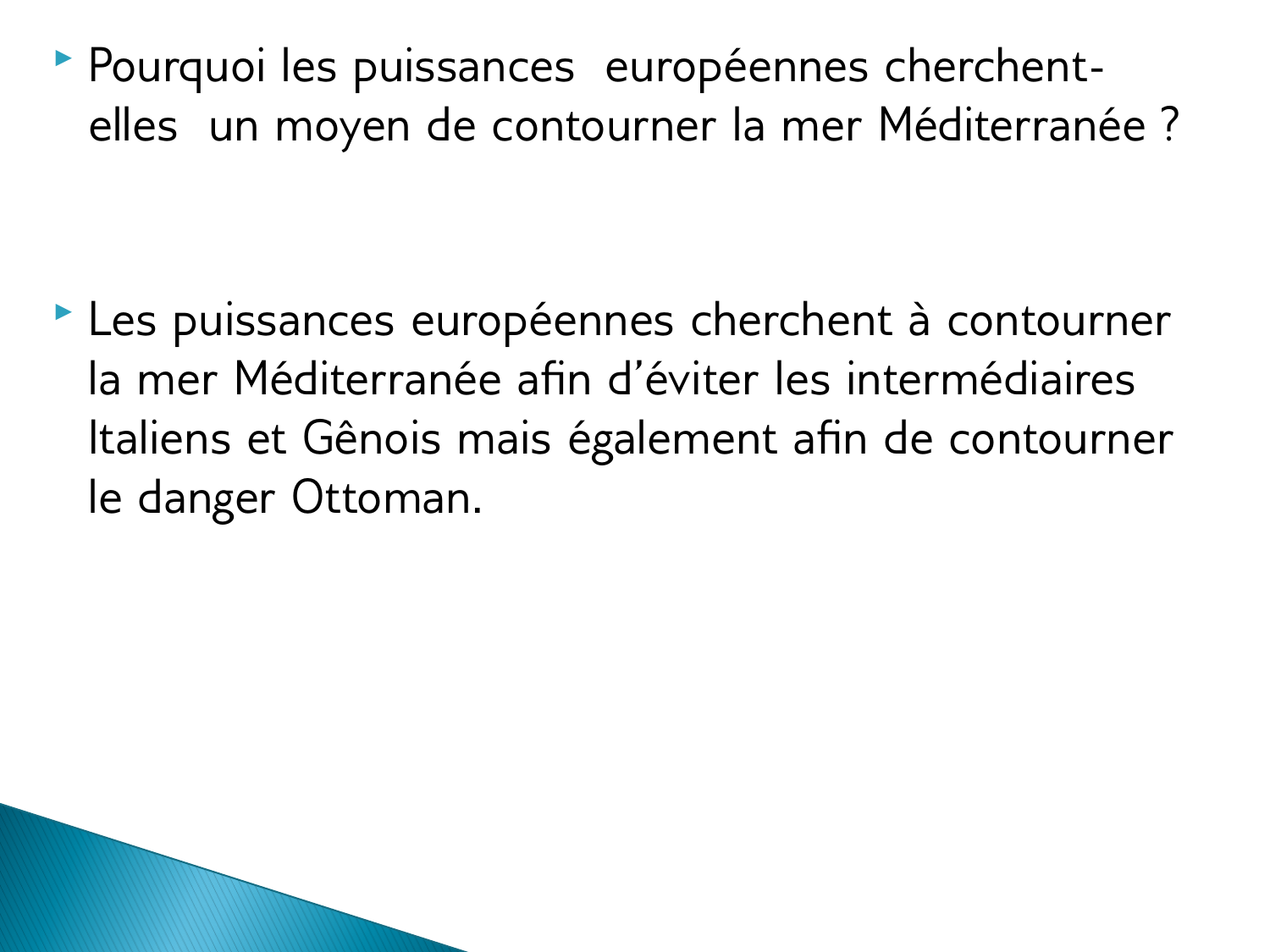

Pourquoi les puissances  européennes cherchent-elles  un moyen de contourner la mer Méditerranée ?

Les puissances européennes cherchent à contourner la mer Méditerranée afin d’éviter les intermédiaires  Italiens et Gênois mais également afin de contourner le danger Ottoman.